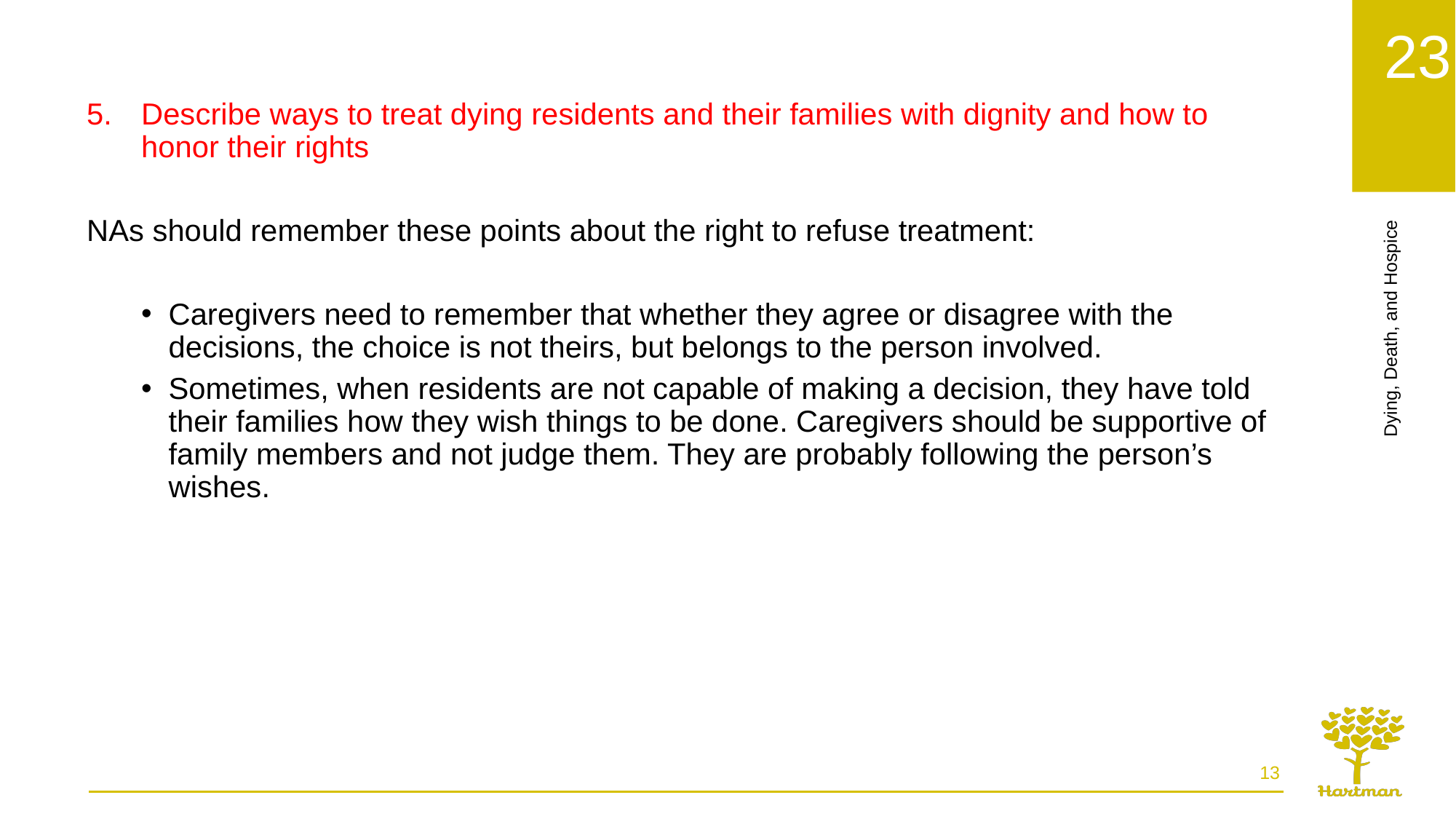

Describe ways to treat dying residents and their families with dignity and how to honor their rights

NAs should remember these points about the right to refuse treatment:

Caregivers need to remember that whether they agree or disagree with the decisions, the choice is not theirs, but belongs to the person involved.
Sometimes, when residents are not capable of making a decision, they have told their families how they wish things to be done. Caregivers should be supportive of family members and not judge them. They are probably following the person’s wishes.

13